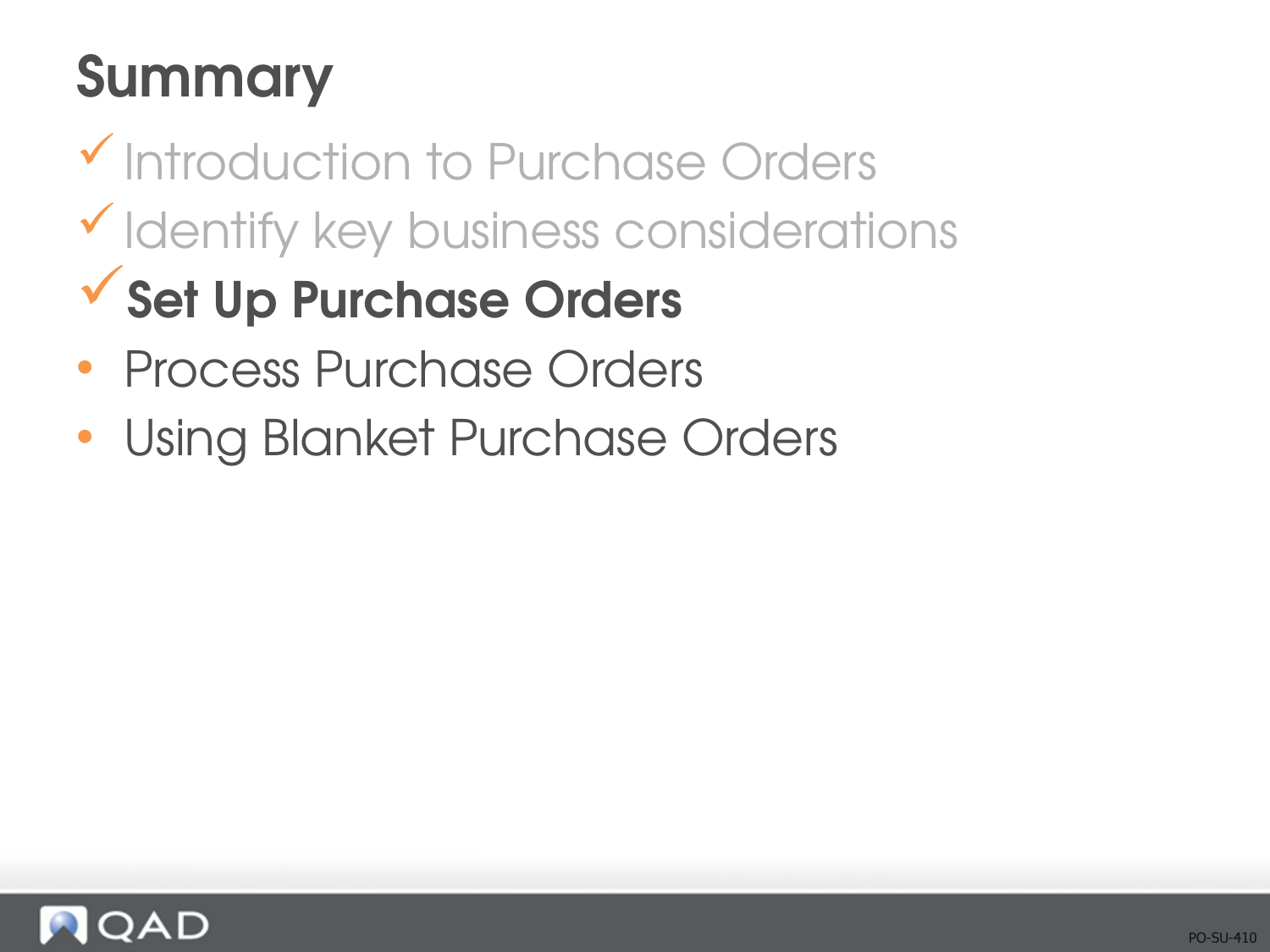

# Summary
Introduction to Purchase Orders
Identify key business considerations
Set Up Purchase Orders
Process Purchase Orders
Using Blanket Purchase Orders
PO-SU-410